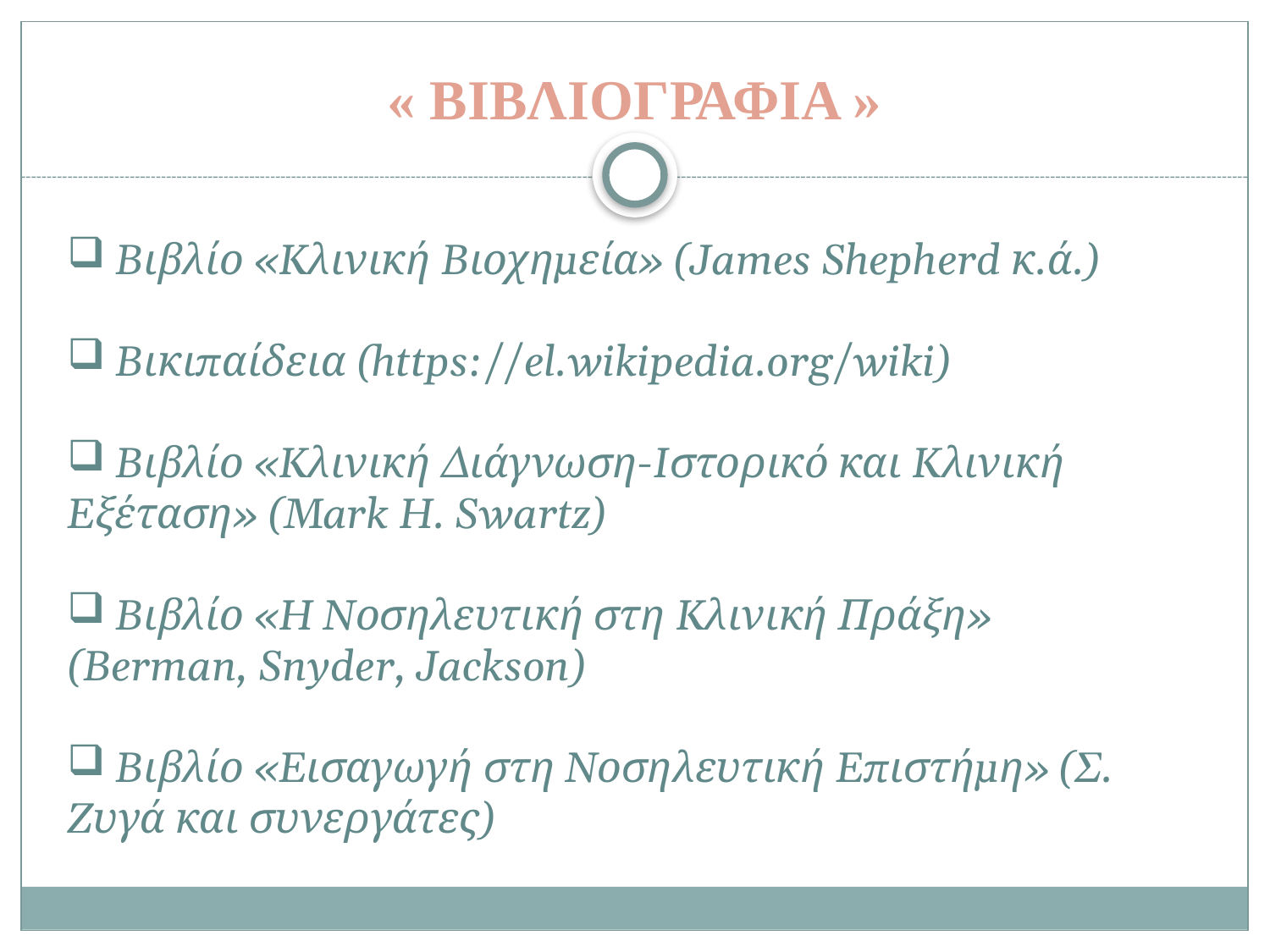

# « ΒΙΒΛΙΟΓΡΑΦΙΑ »
 Βιβλίο «Κλινική Βιοχημεία» (James Shepherd κ.ά.)

 Βικιπαίδεια (https://el.wikipedia.org/wiki)

 Βιβλίο «Κλινική Διάγνωση-Ιστορικό και Κλινική Εξέταση» (Mark H. Swartz)

 Βιβλίο «Η Νοσηλευτική στη Κλινική Πράξη» (Berman, Snyder, Jackson)

 Βιβλίο «Εισαγωγή στη Νοσηλευτική Επιστήμη» (Σ. Ζυγά και συνεργάτες)